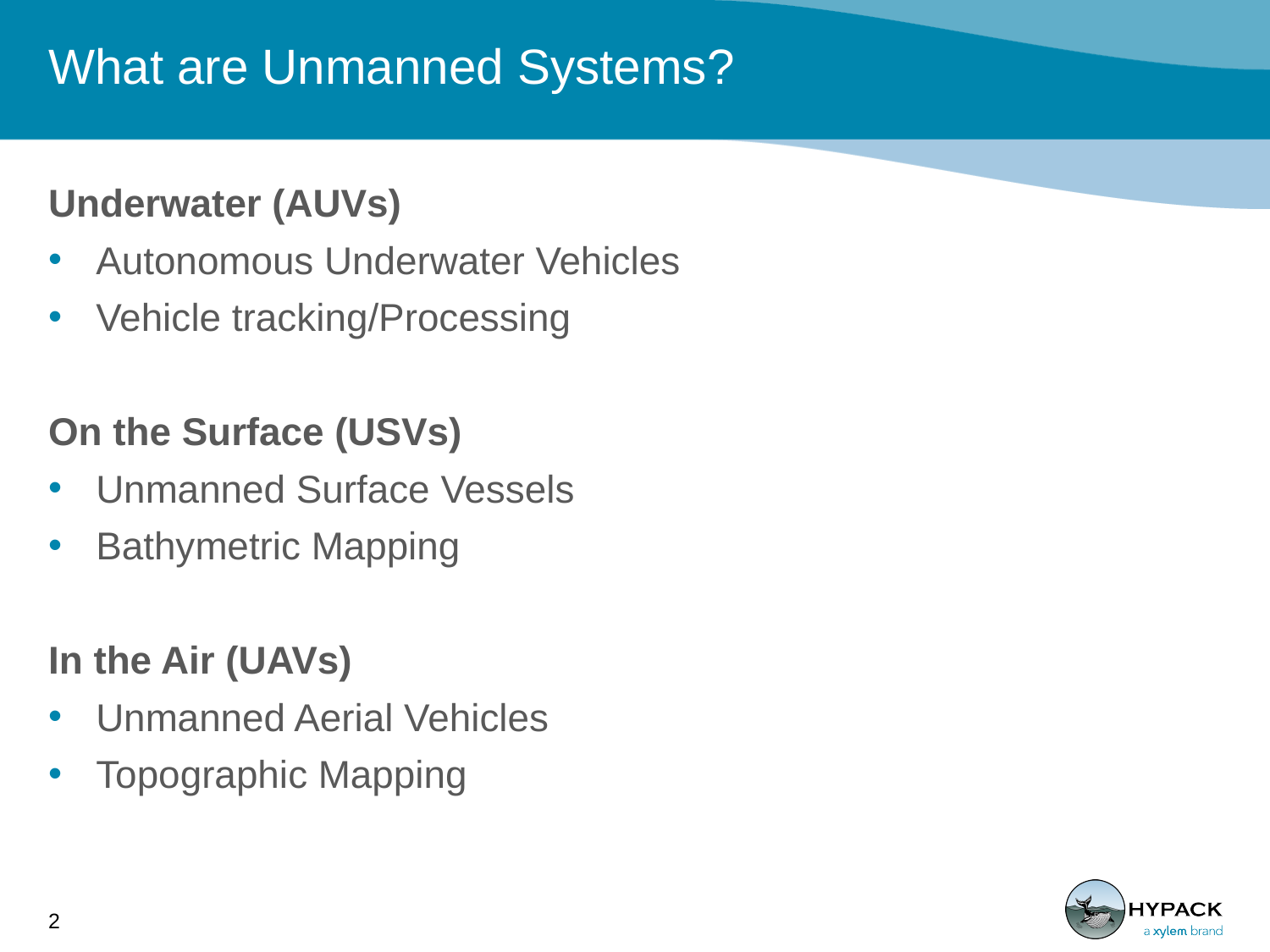

# What are Unmanned Systems?
Underwater (AUVs)
Autonomous Underwater Vehicles
Vehicle tracking/Processing

On the Surface (USVs)
Unmanned Surface Vessels
Bathymetric Mapping

In the Air (UAVs)
Unmanned Aerial Vehicles
Topographic Mapping

2